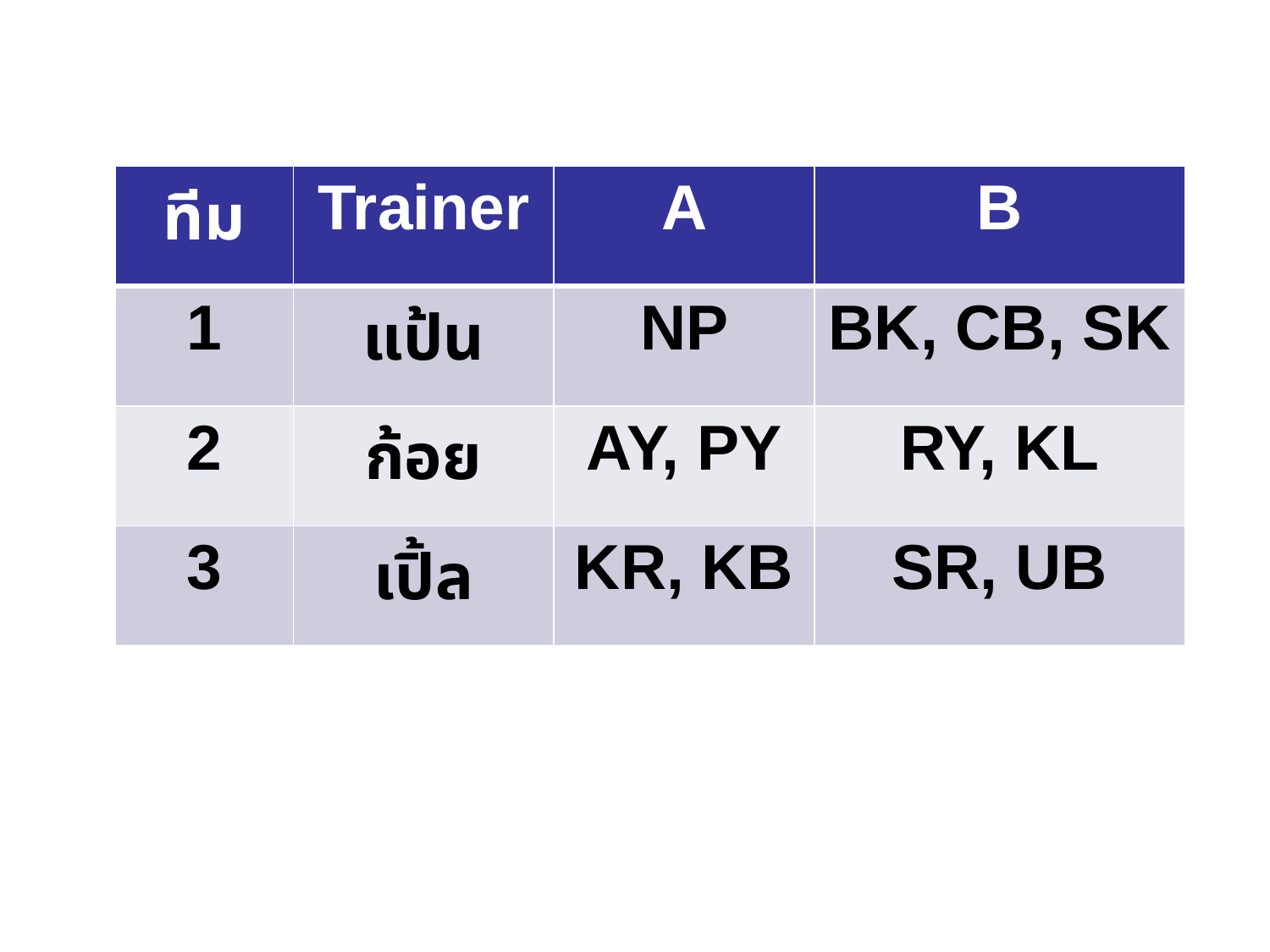

| ทีม | Trainer | A | B |
| --- | --- | --- | --- |
| 1 | แป้น | NP | BK, CB, SK |
| 2 | ก้อย | AY, PY | RY, KL |
| 3 | เปิ้ล | KR, KB | SR, UB |